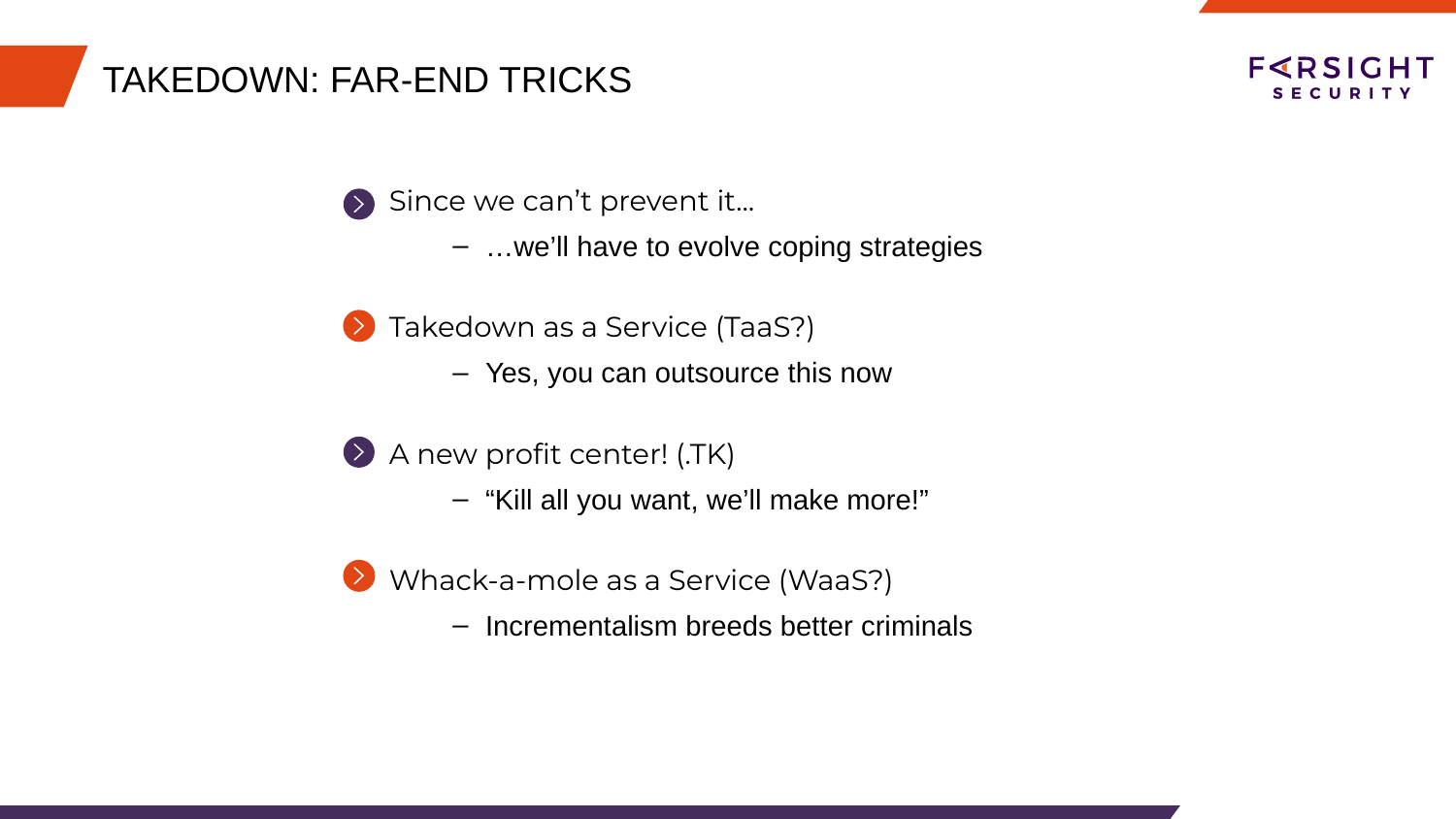

# TAKEDOWN: FAR-END TRICKS
Since we can’t prevent it…
…we’ll have to evolve coping strategies
Takedown as a Service (TaaS?)
Yes, you can outsource this now
A new profit center! (.TK)
“Kill all you want, we’ll make more!”
Whack-a-mole as a Service (WaaS?)
Incrementalism breeds better criminals